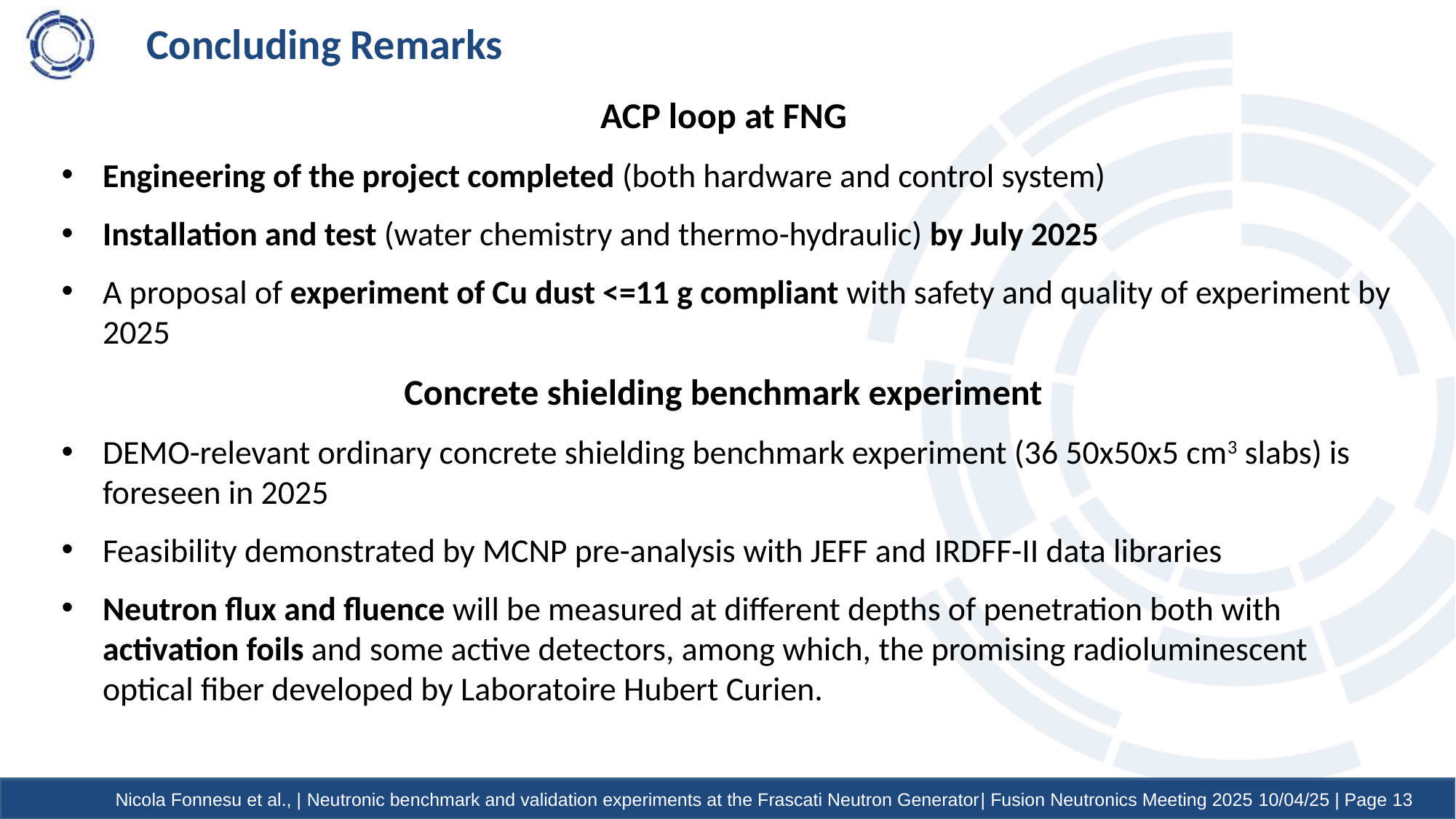

Concluding Remarks
ACP loop at FNG
Engineering of the project completed (both hardware and control system)
Installation and test (water chemistry and thermo-hydraulic) by July 2025
A proposal of experiment of Cu dust <=11 g compliant with safety and quality of experiment by 2025
Concrete shielding benchmark experiment
DEMO-relevant ordinary concrete shielding benchmark experiment (36 50x50x5 cm3 slabs) is foreseen in 2025
Feasibility demonstrated by MCNP pre-analysis with JEFF and IRDFF-II data libraries
Neutron flux and fluence will be measured at different depths of penetration both with activation foils and some active detectors, among which, the promising radioluminescent optical fiber developed by Laboratoire Hubert Curien.
Nicola Fonnesu et al., | Neutronic benchmark and validation experiments at the Frascati Neutron Generator| Fusion Neutronics Meeting 2025 10/04/25 | Page 13